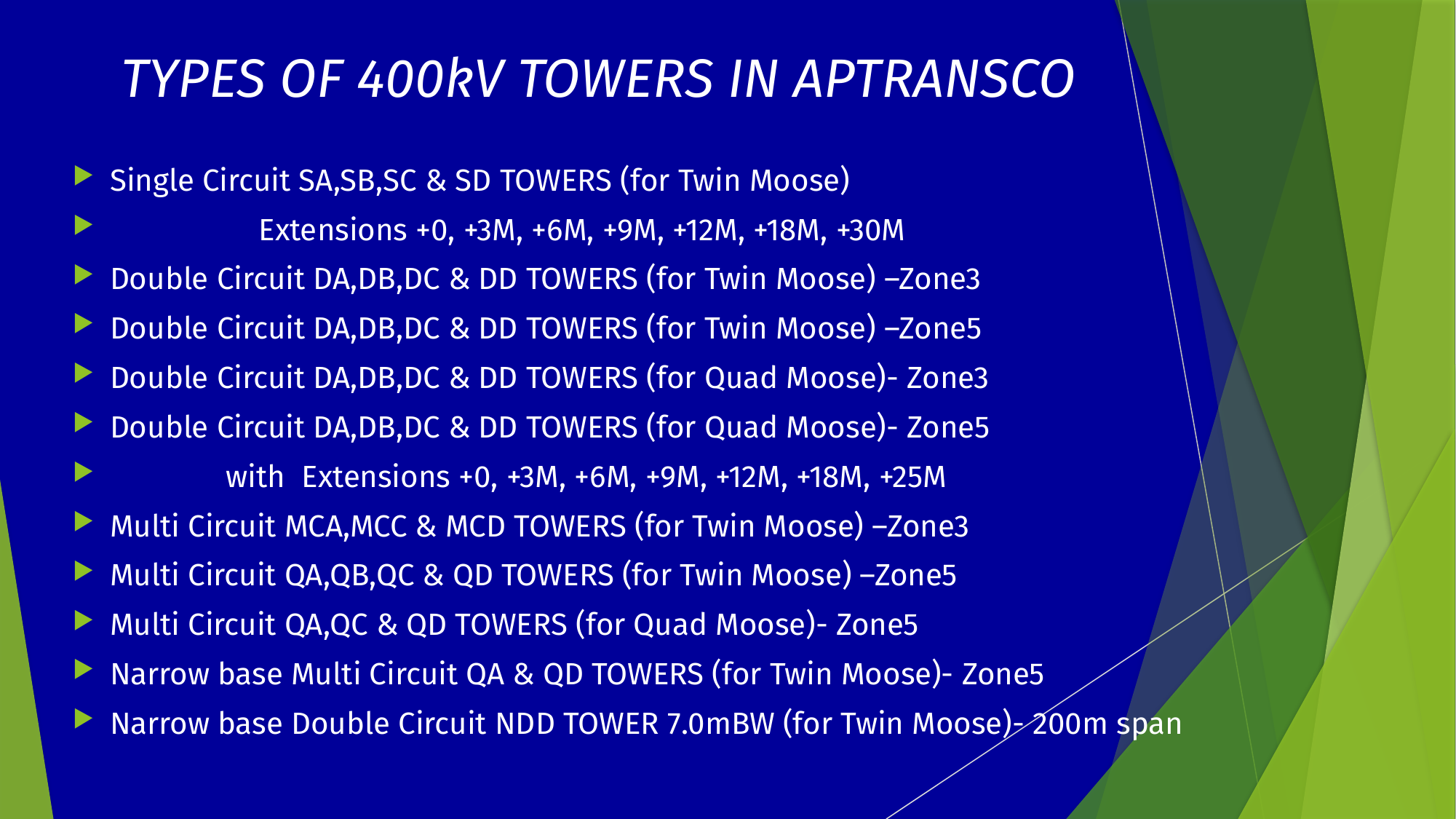

# TYPES OF 400kV TOWERS IN APTRANSCO
Single Circuit SA,SB,SC & SD TOWERS (for Twin Moose)
		       Extensions +0, +3M, +6M, +9M, +12M, +18M, +30M
Double Circuit DA,DB,DC & DD TOWERS (for Twin Moose) –Zone3
Double Circuit DA,DB,DC & DD TOWERS (for Twin Moose) –Zone5
Double Circuit DA,DB,DC & DD TOWERS (for Quad Moose)- Zone3
Double Circuit DA,DB,DC & DD TOWERS (for Quad Moose)- Zone5
		   with  Extensions +0, +3M, +6M, +9M, +12M, +18M, +25M
Multi Circuit MCA,MCC & MCD TOWERS (for Twin Moose) –Zone3
Multi Circuit QA,QB,QC & QD TOWERS (for Twin Moose) –Zone5
Multi Circuit QA,QC & QD TOWERS (for Quad Moose)- Zone5
Narrow base Multi Circuit QA & QD TOWERS (for Twin Moose)- Zone5
Narrow base Double Circuit NDD TOWER 7.0mBW (for Twin Moose)- 200m span